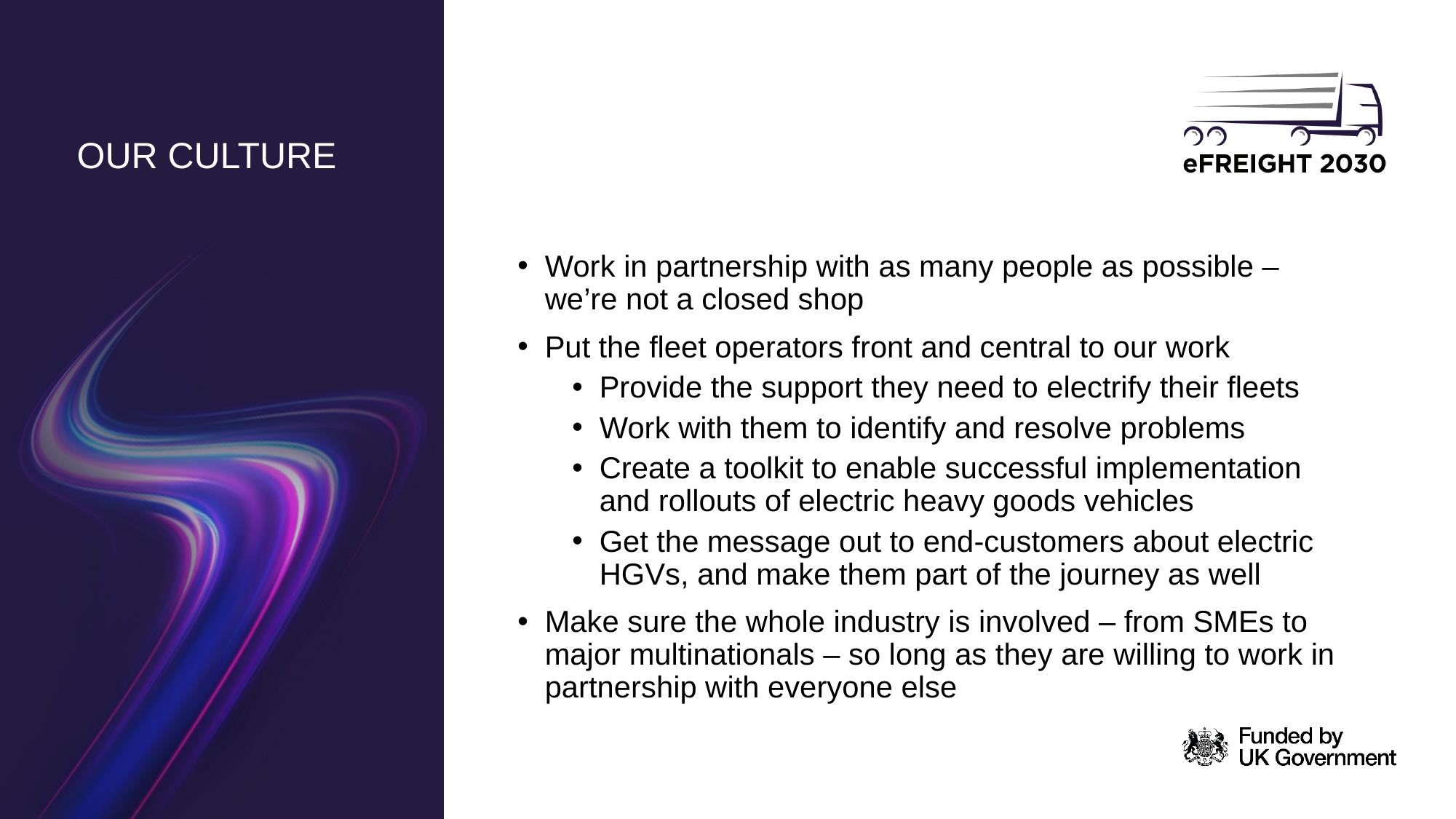

# Our culture
Work in partnership with as many people as possible – we’re not a closed shop
Put the fleet operators front and central to our work
Provide the support they need to electrify their fleets
Work with them to identify and resolve problems
Create a toolkit to enable successful implementation and rollouts of electric heavy goods vehicles
Get the message out to end-customers about electric HGVs, and make them part of the journey as well
Make sure the whole industry is involved – from SMEs to major multinationals – so long as they are willing to work in partnership with everyone else